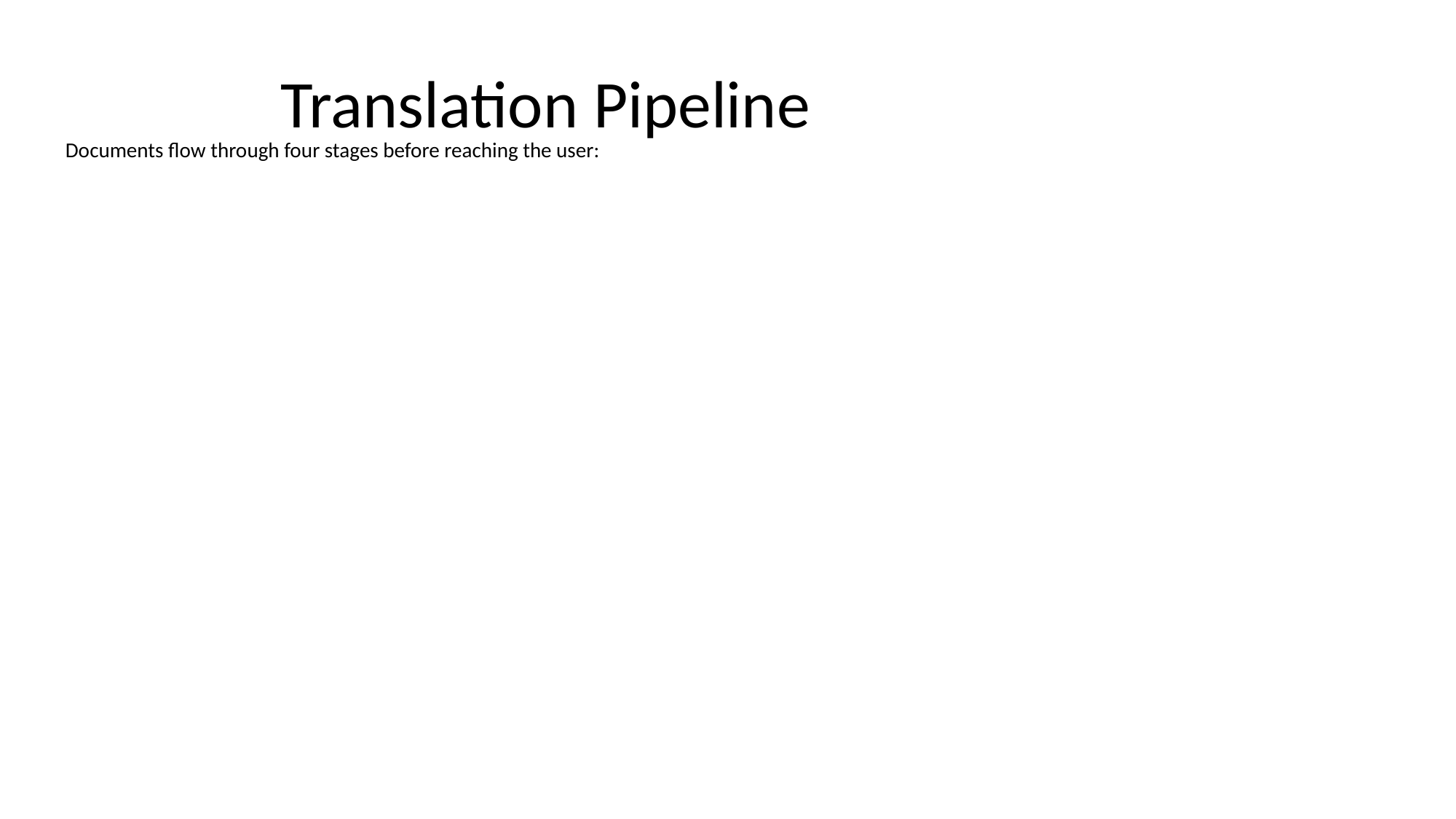

# Translation Pipeline
Documents flow through four stages before reaching the user: